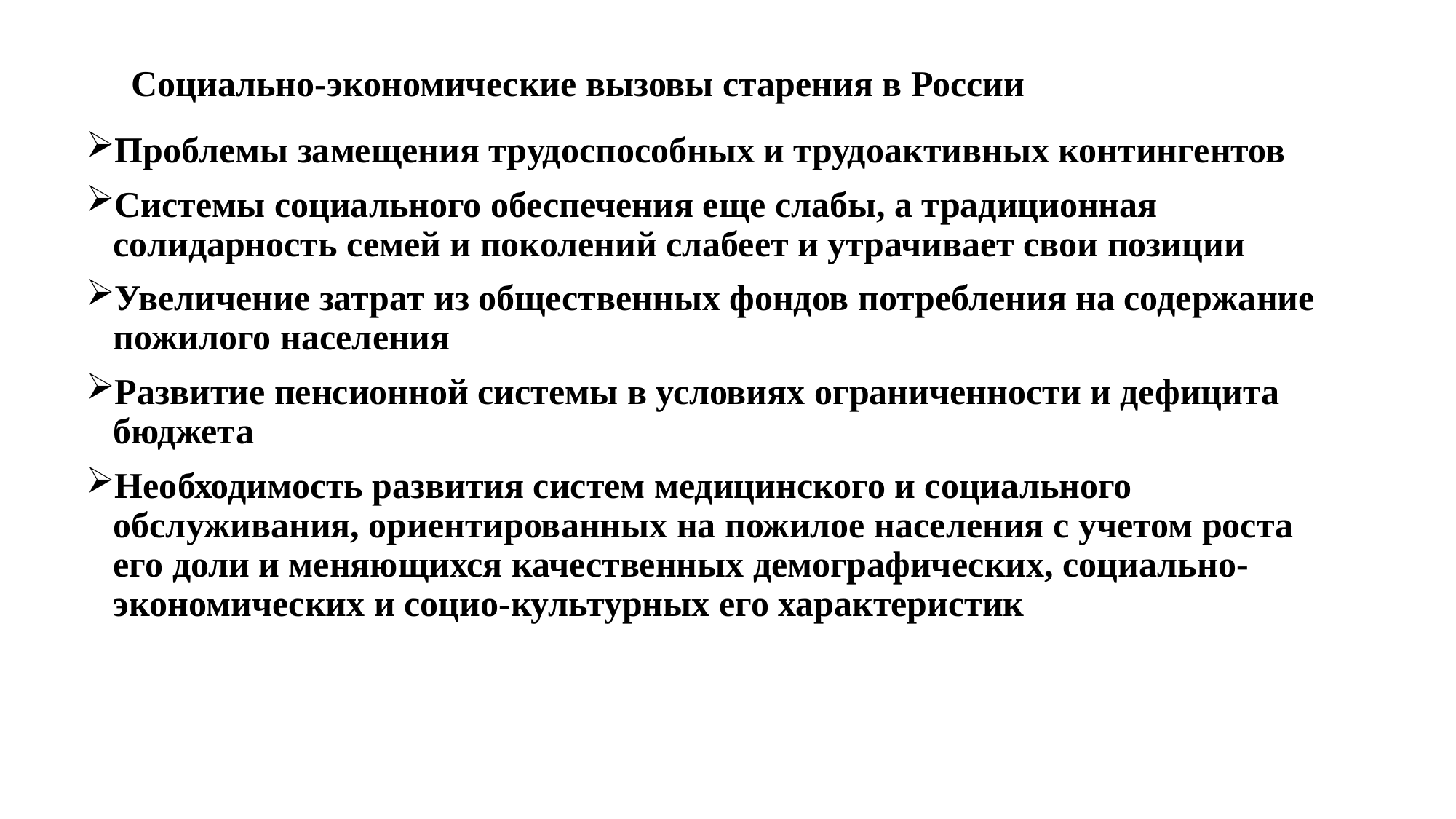

# Социально-экономические вызовы старения в России
Проблемы замещения трудоспособных и трудоактивных контингентов
Системы социального обеспечения еще слабы, а традиционная солидарность семей и поколений слабеет и утрачивает свои позиции
Увеличение затрат из общественных фондов потребления на содержание пожилого населения
Развитие пенсионной системы в условиях ограниченности и дефицита бюджета
Необходимость развития систем медицинского и социального обслуживания, ориентированных на пожилое населения с учетом роста его доли и меняющихся качественных демографических, социально-экономических и социо-культурных его характеристик